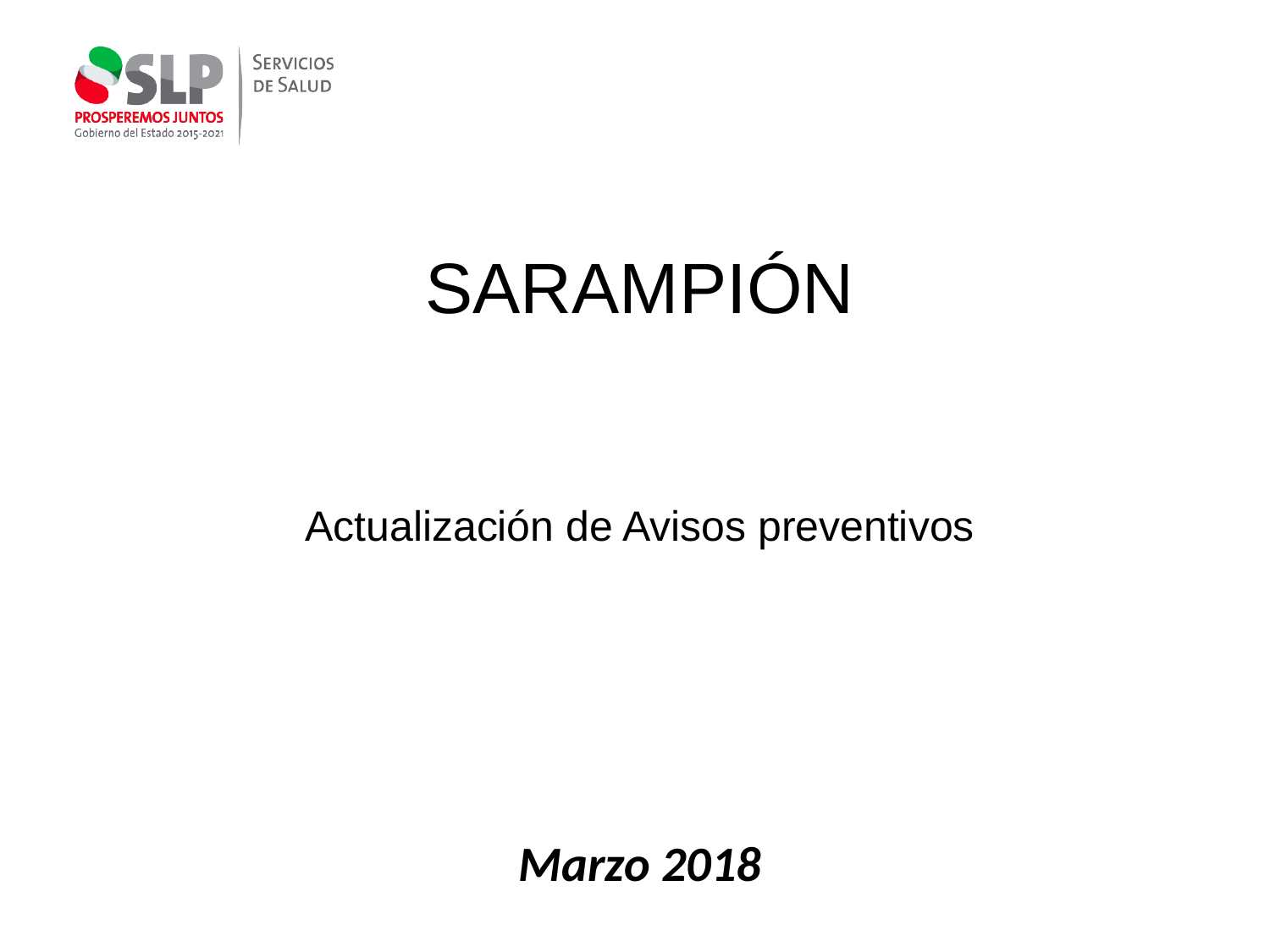

SARAMPIÓN

Actualización de Avisos preventivos
Marzo 2018